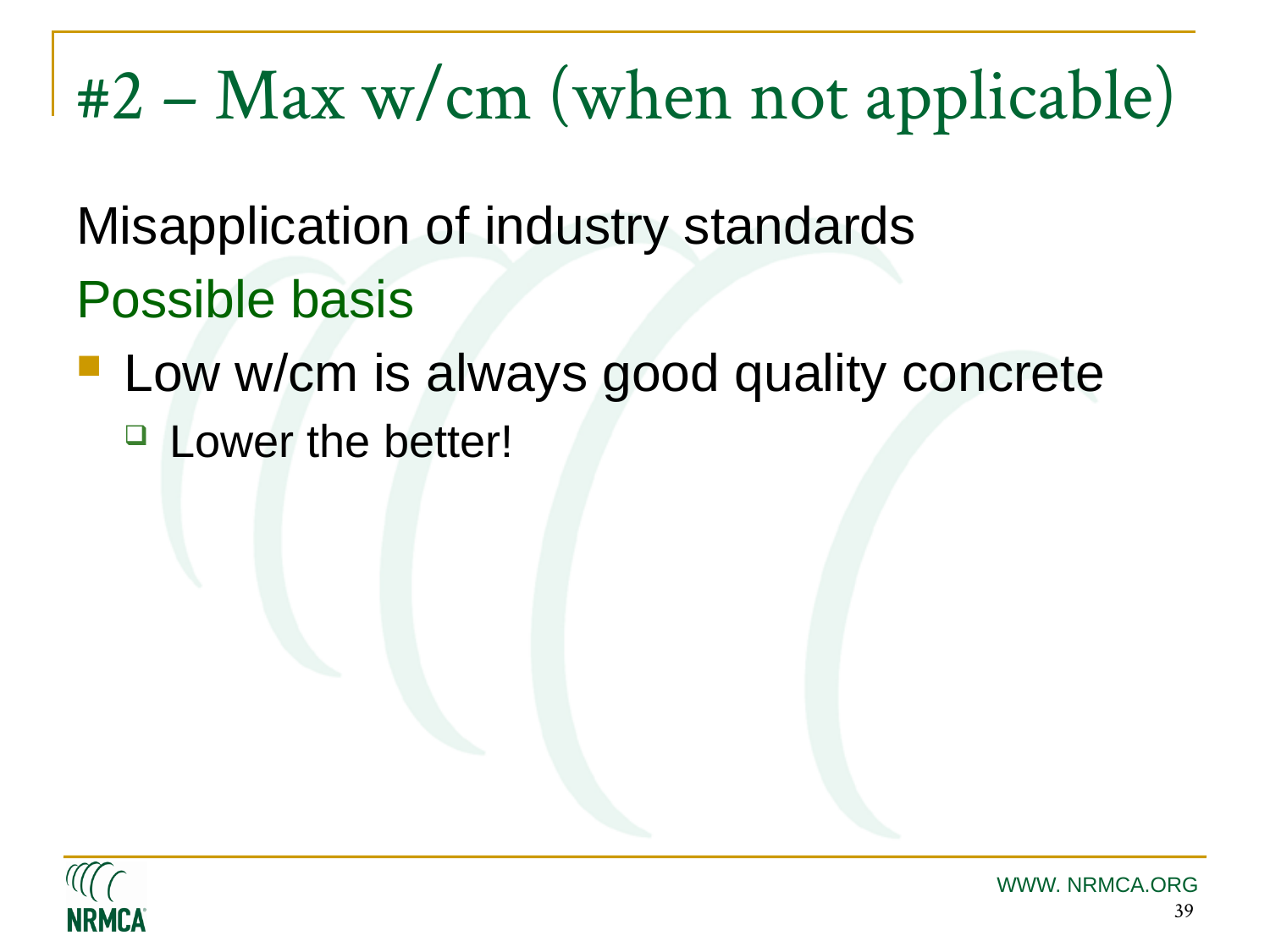

# #2 – Max w/cm (when not applicable)
Misapplication of industry standards
Possible basis
Low w/cm is always good quality concrete
Lower the better!

39